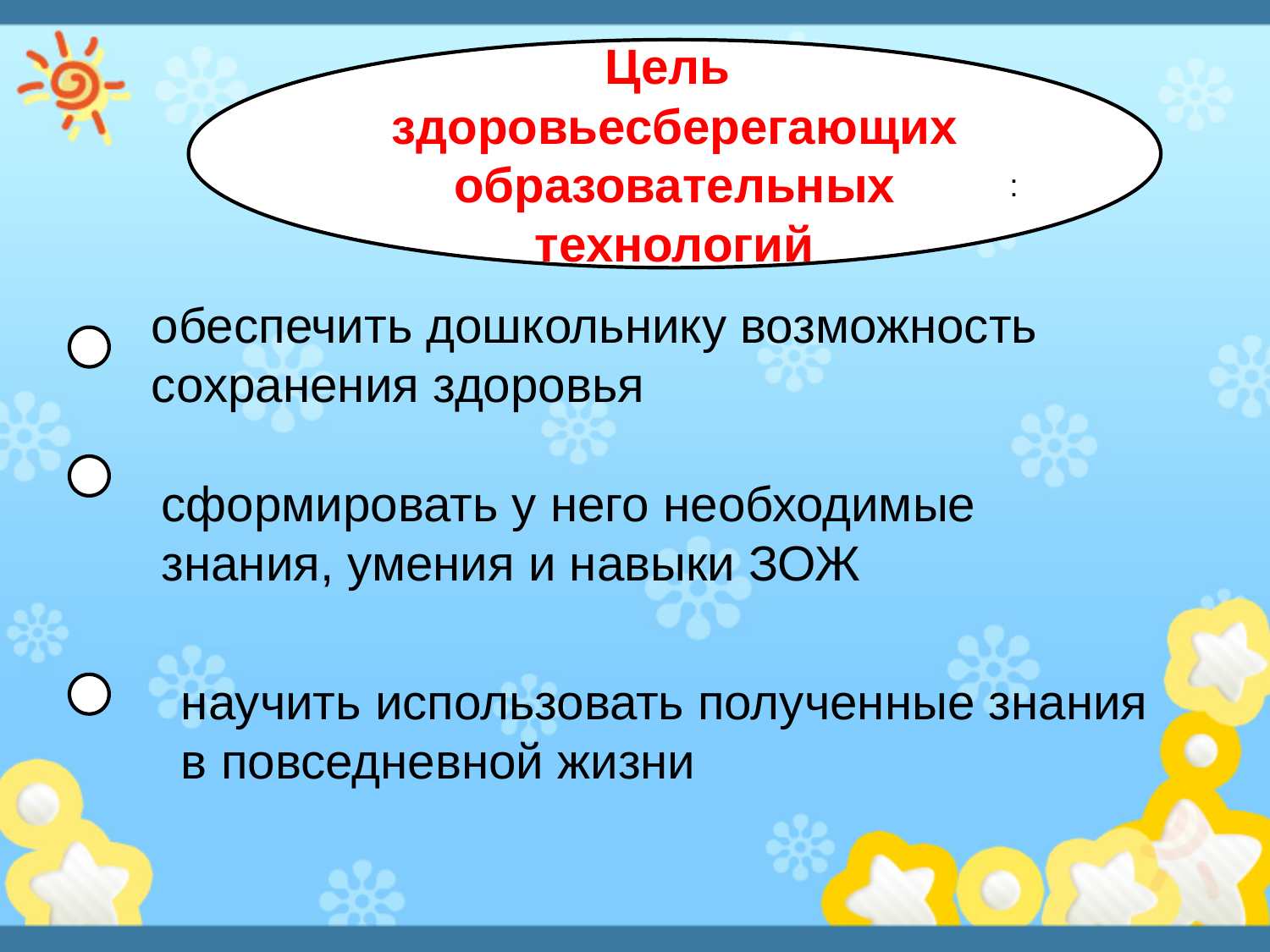

Цель  здоровьесберегающих образовательных технологий
:
обеспечить дошкольнику возможность сохранения здоровья

сформировать у него необходимые знания, умения и навыки ЗОЖ
научить использовать полученные знания в повседневной жизни